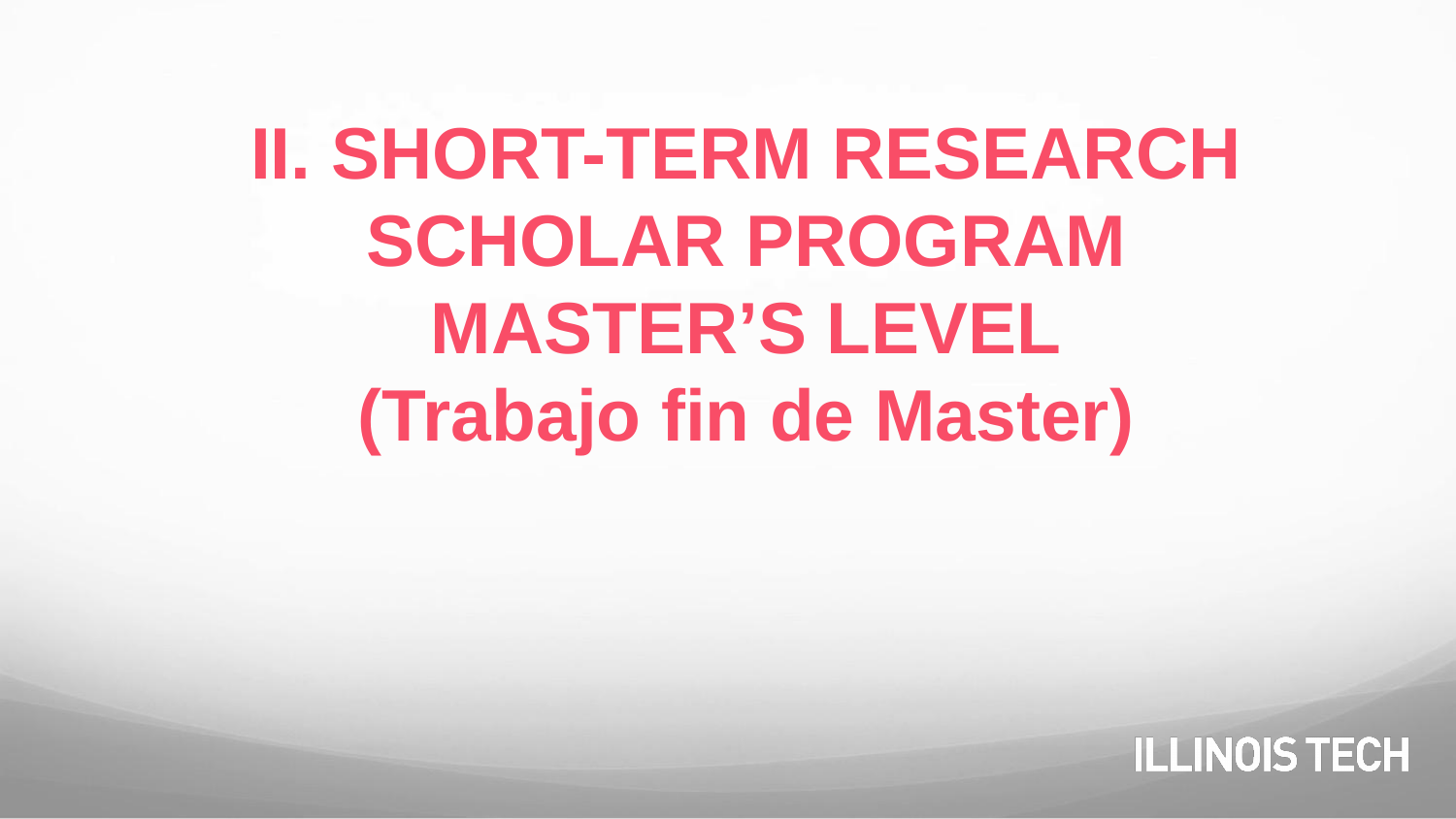

# II. SHORT-TERM RESEARCH SCHOLAR PROGRAM MASTER’S LEVEL (Trabajo fin de Master)